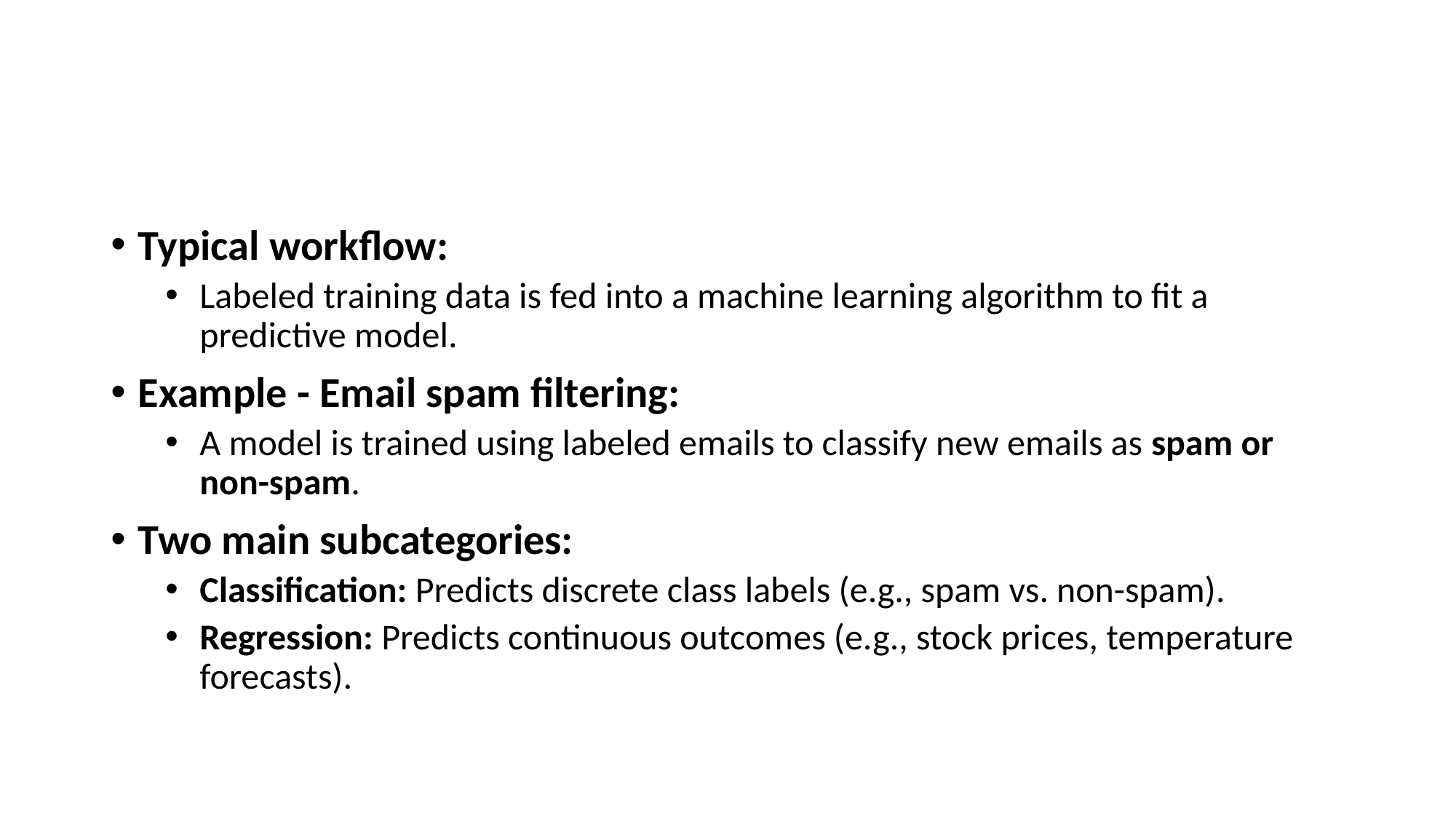

#
Typical workflow:
Labeled training data is fed into a machine learning algorithm to fit a predictive model.
Example - Email spam filtering:
A model is trained using labeled emails to classify new emails as spam or non-spam.
Two main subcategories:
Classification: Predicts discrete class labels (e.g., spam vs. non-spam).
Regression: Predicts continuous outcomes (e.g., stock prices, temperature forecasts).